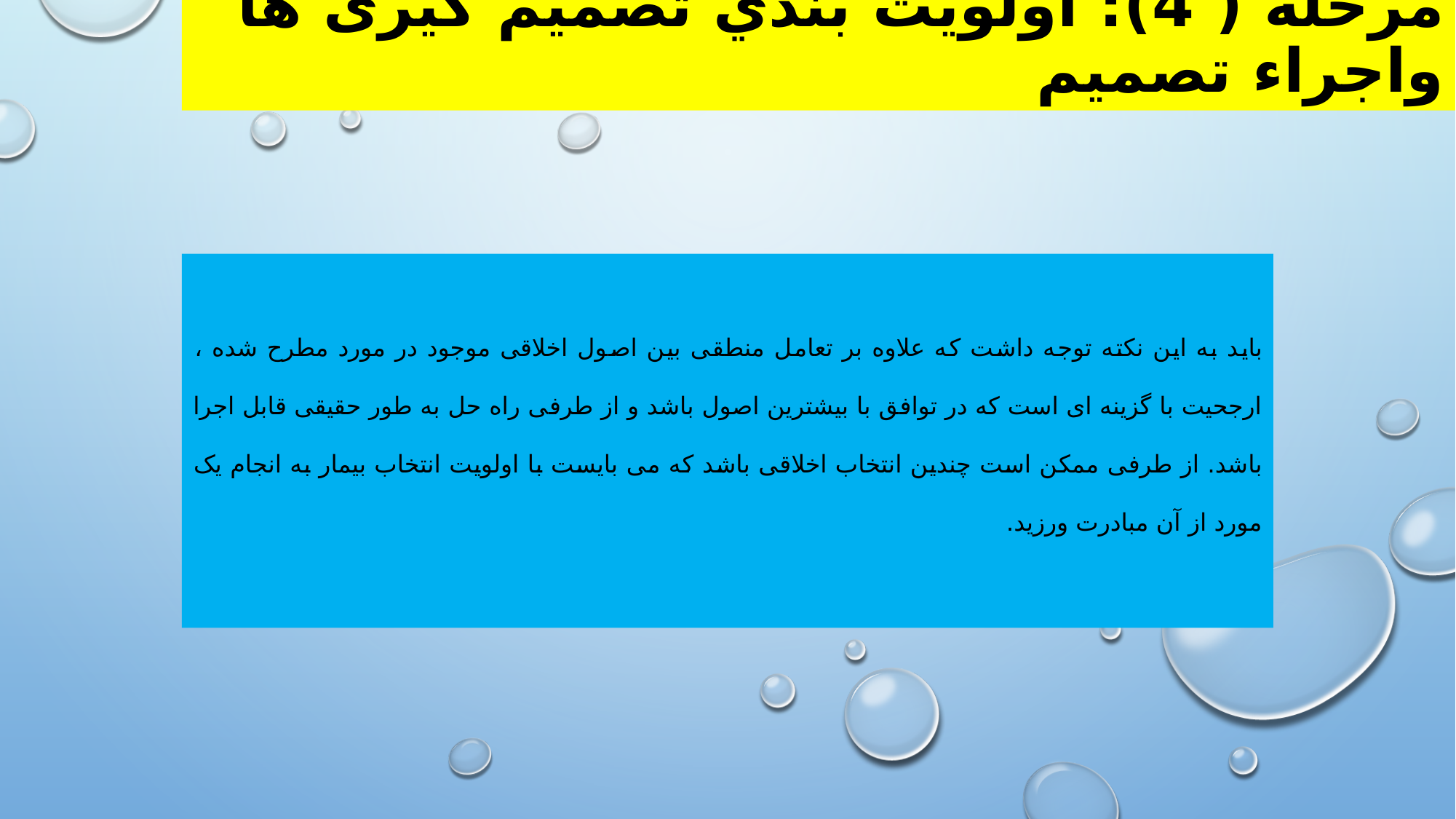

# مرحله ( 4): اولویت بندي تصمیم گیری ها واجراء تصمیم

باید به این نکته توجه داشت که علاوه بر تعامل منطقی بین اصول اخلاقی موجود در مورد مطرح شده ، ارجحیت با گزینه ای است که در توافق با بیشترین اصول باشد و از طرفی راه حل به طور حقیقی قابل اجرا باشد. از طرفی ممکن است چندین انتخاب اخلاقی باشد که می بایست با اولویت انتخاب بیمار به انجام یک مورد از آن مبادرت ورزید.